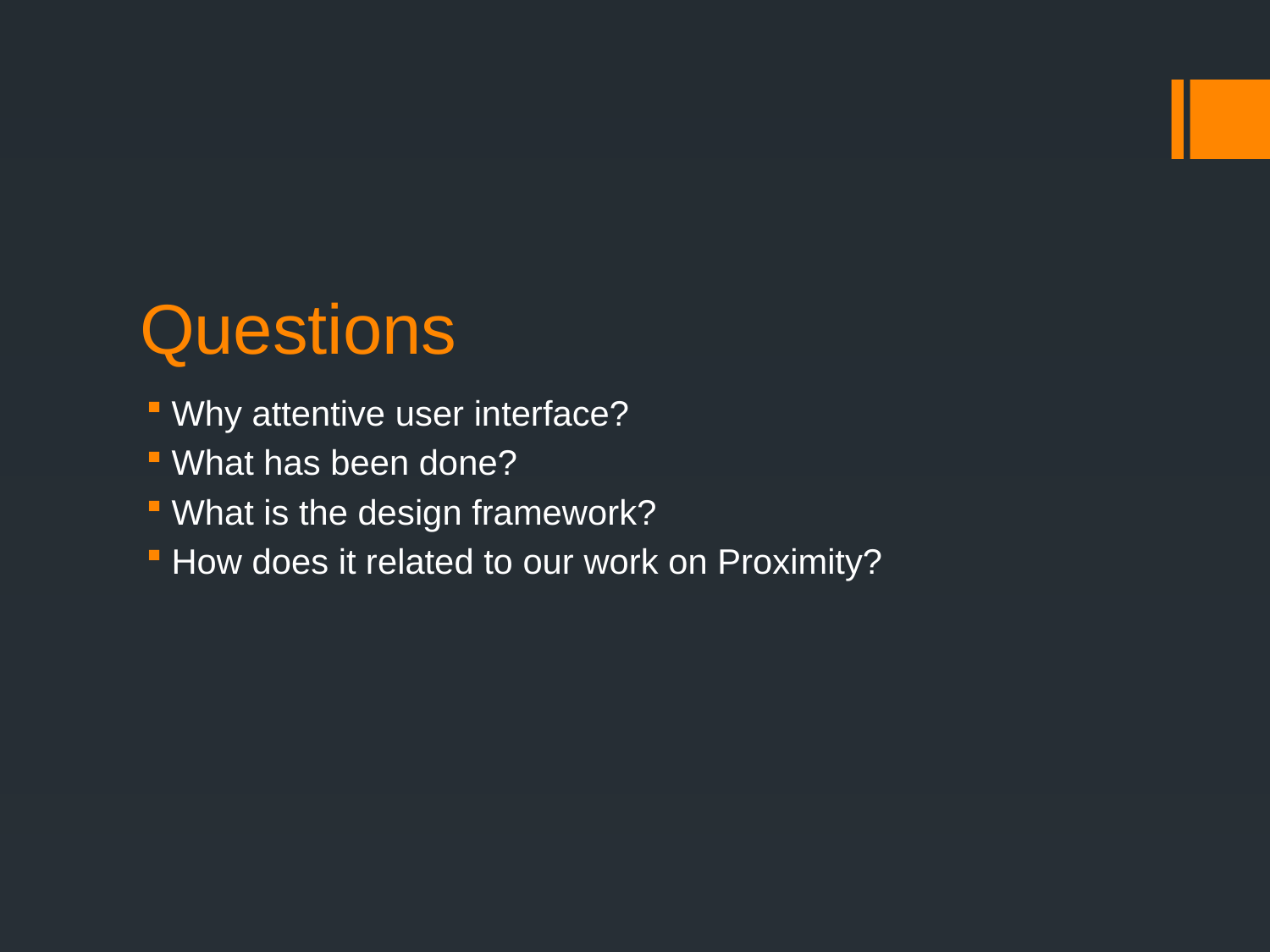

# Questions
Why attentive user interface?
What has been done?
What is the design framework?
How does it related to our work on Proximity?